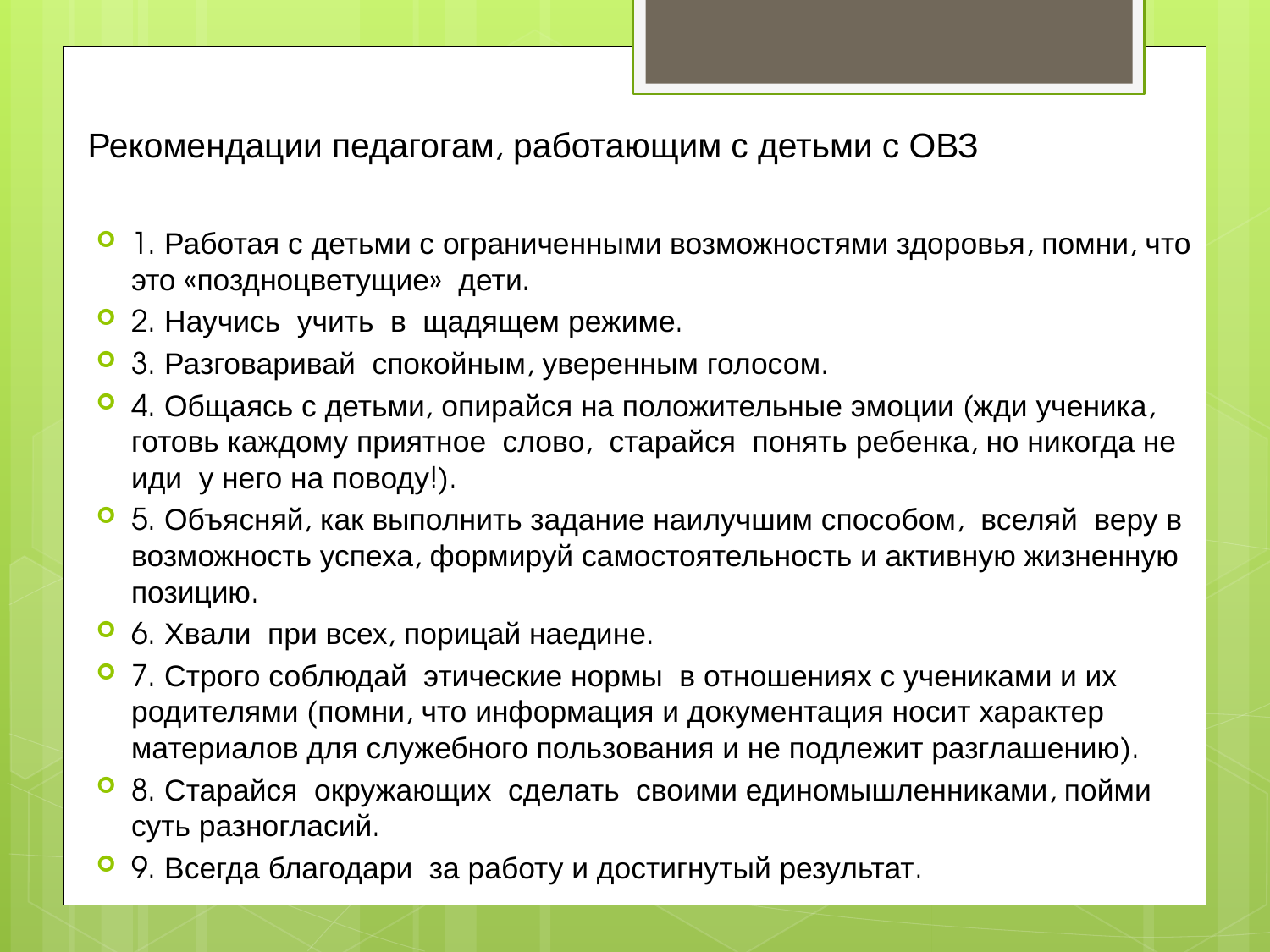

# Рекомендации педагогам, работающим с детьми с ОВЗ

1. Работая с детьми с ограниченными возможностями здоровья, помни, что это «поздноцветущие»  дети.
2. Научись  учить  в  щадящем режиме.
3. Разговаривай  спокойным, уверенным голосом.
4. Общаясь с детьми, опирайся на положительные эмоции (жди ученика, готовь каждому приятное  слово,  старайся  понять ребенка, но никогда не иди  у него на поводу!).
5. Объясняй, как выполнить задание наилучшим способом,  вселяй  веру в возможность успеха, формируй самостоятельность и активную жизненную позицию.
6. Хвали  при всех, порицай наедине.
7. Строго соблюдай  этические нормы  в отношениях с учениками и их родителями (помни, что информация и документация носит характер материалов для служебного пользования и не подлежит разглашению).
8. Старайся  окружающих  сделать  своими единомышленниками, пойми суть разногласий.
9. Всегда благодари  за работу и достигнутый результат.